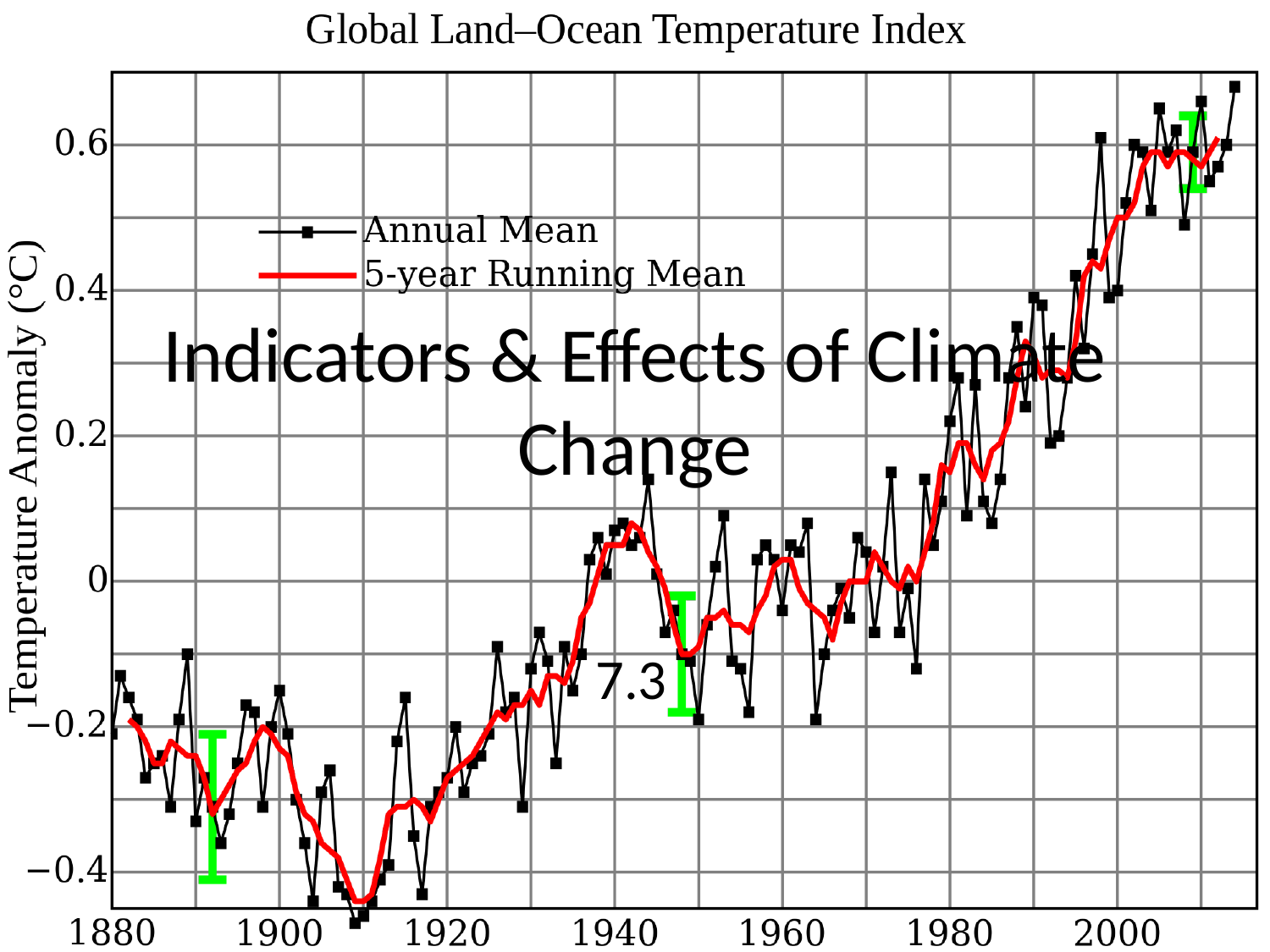

# Indicators & Effects of Climate Change
7.3